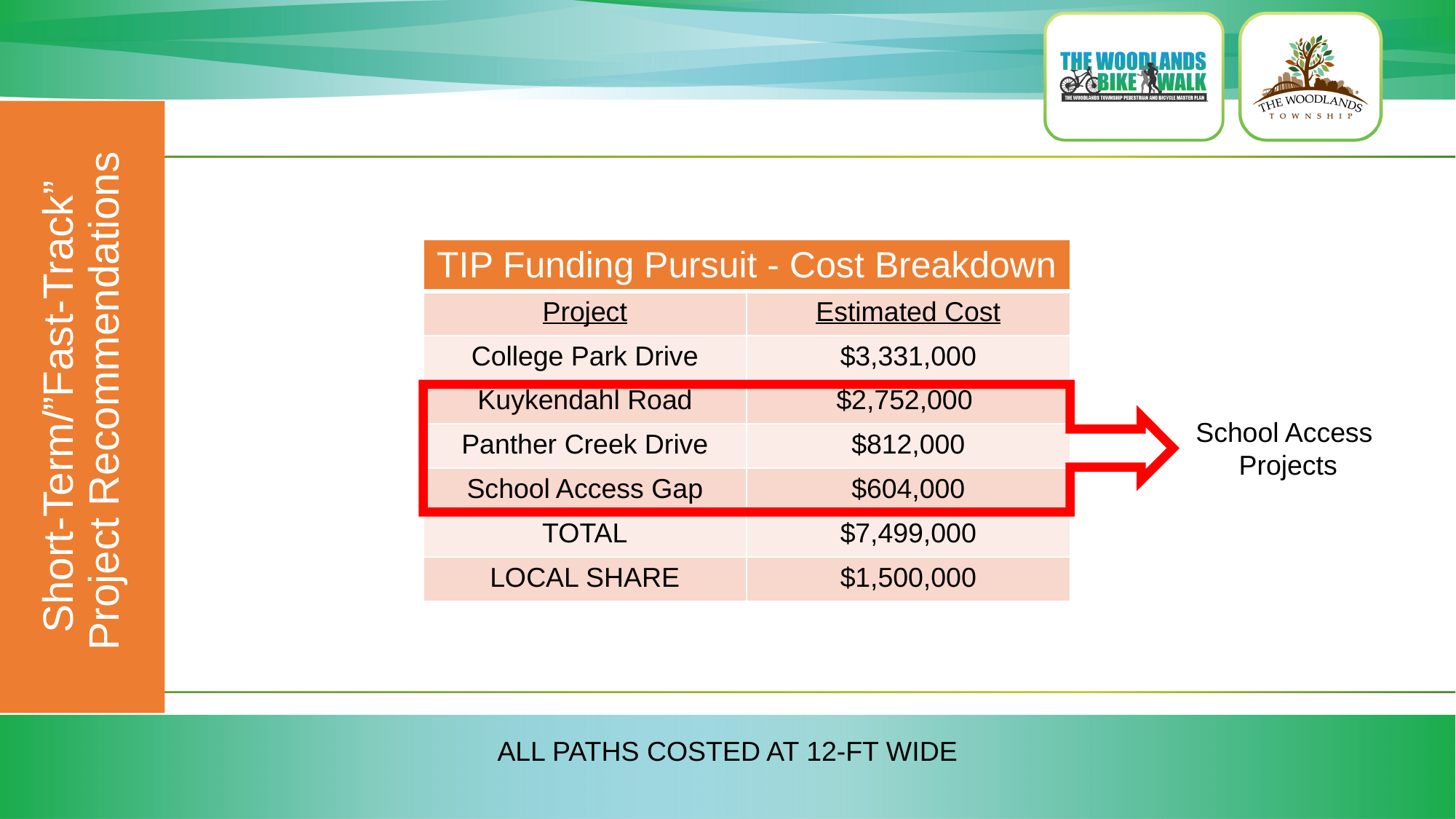

| TIP Funding Pursuit - Cost Breakdown |  |
| --- | --- |
| Project | Estimated Cost |
| College Park Drive | $3,331,000 |
| Kuykendahl Road | $2,752,000 |
| Panther Creek Drive | $812,000 |
| School Access Gap | $604,000 |
| TOTAL | $7,499,000 |
| LOCAL SHARE | $1,500,000 |
# Short-Term/”Fast-Track” Project Recommendations

School Access
Projects
ALL PATHS COSTED AT 12-FT WIDE